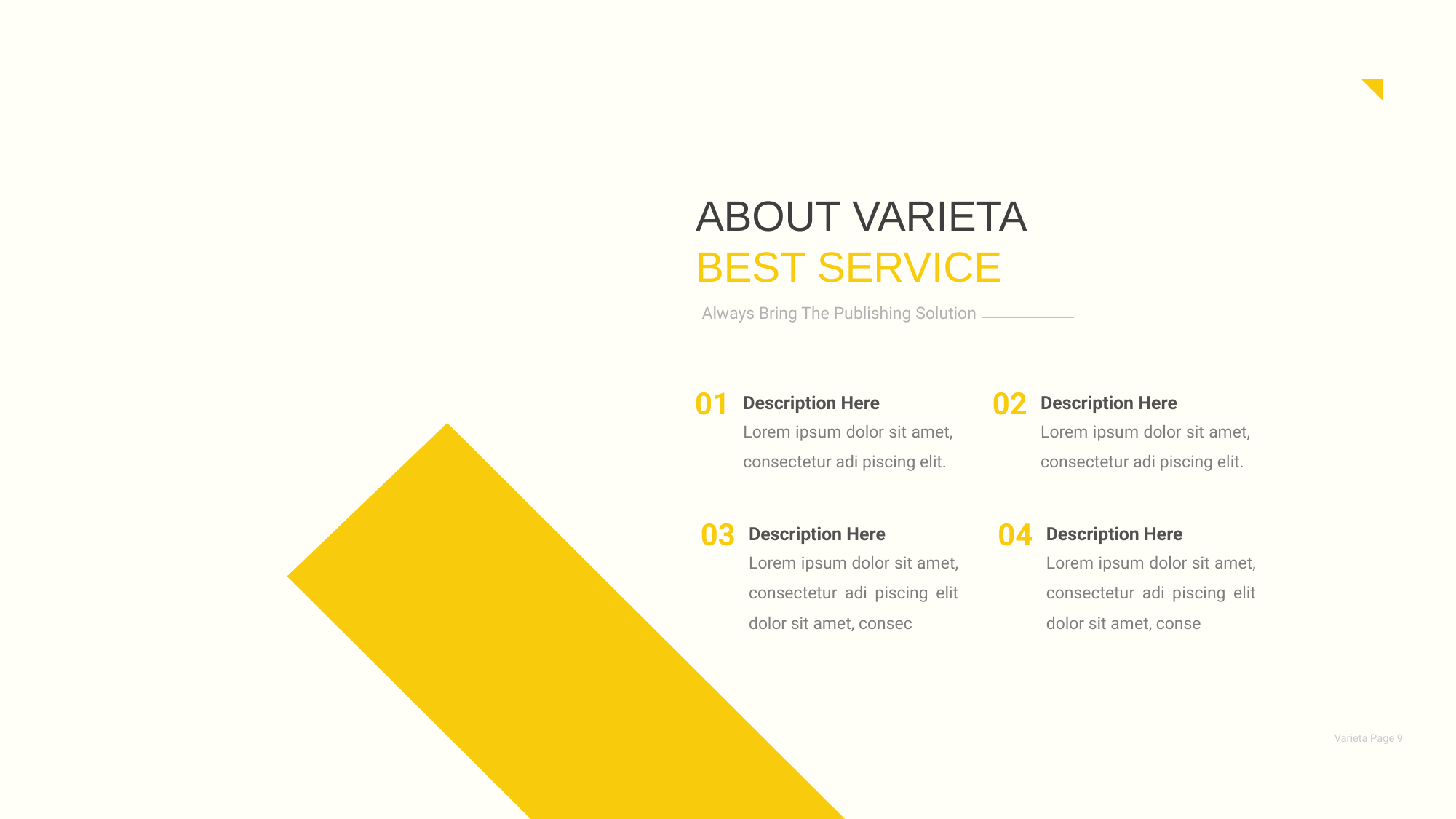

ABOUT VARIETA
BEST SERVICE
Always Bring The Publishing Solution
Description Here
Description Here
01
02
Lorem ipsum dolor sit amet, consectetur adi piscing elit.
Lorem ipsum dolor sit amet, consectetur adi piscing elit.

Description Here
Description Here
03
04
Lorem ipsum dolor sit amet, consectetur adi piscing elit dolor sit amet, consec
Lorem ipsum dolor sit amet, consectetur adi piscing elit dolor sit amet, conse
Varieta Page 9